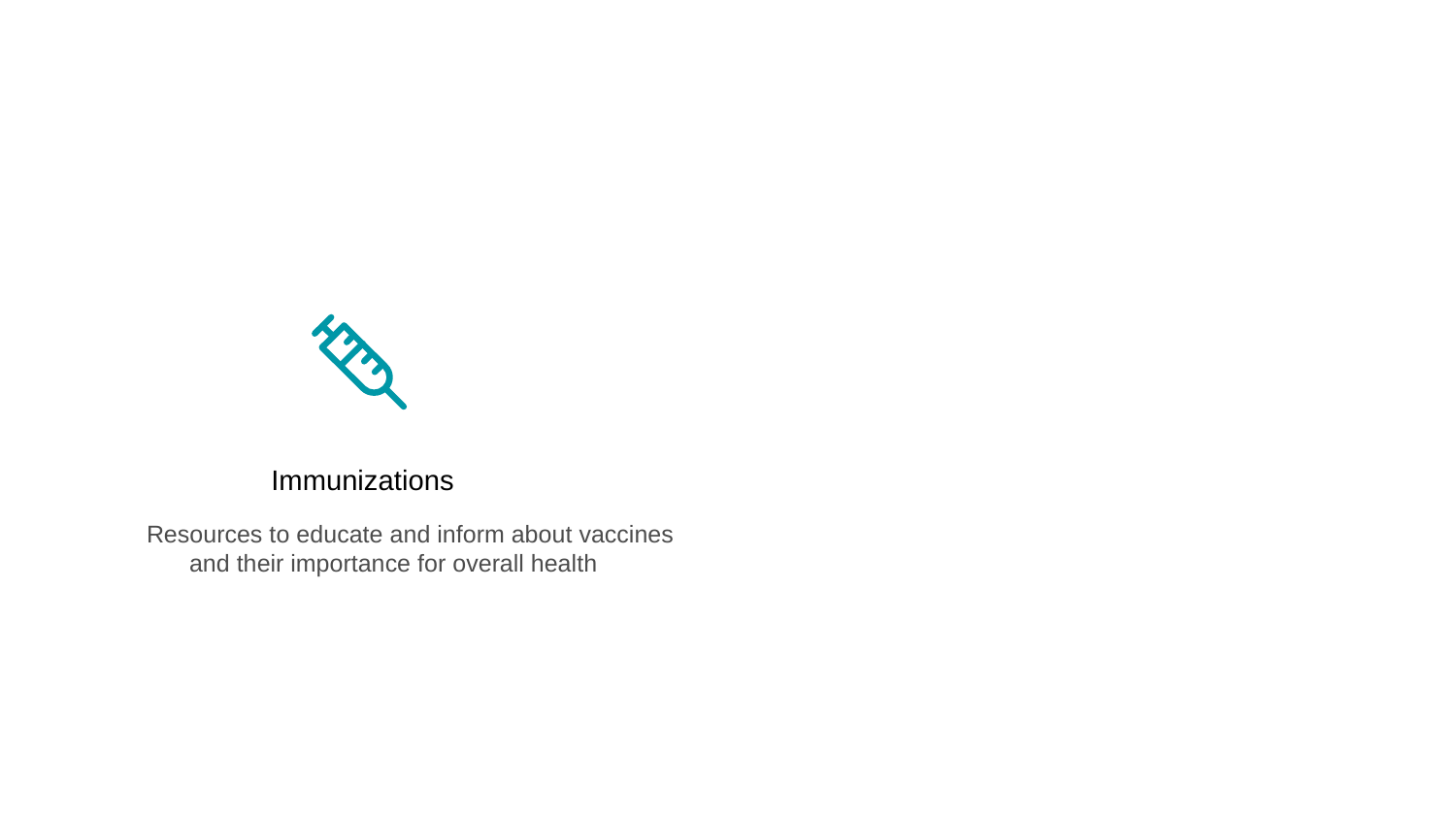

Immunizations
Resources to educate and inform about vaccines and their importance for overall health